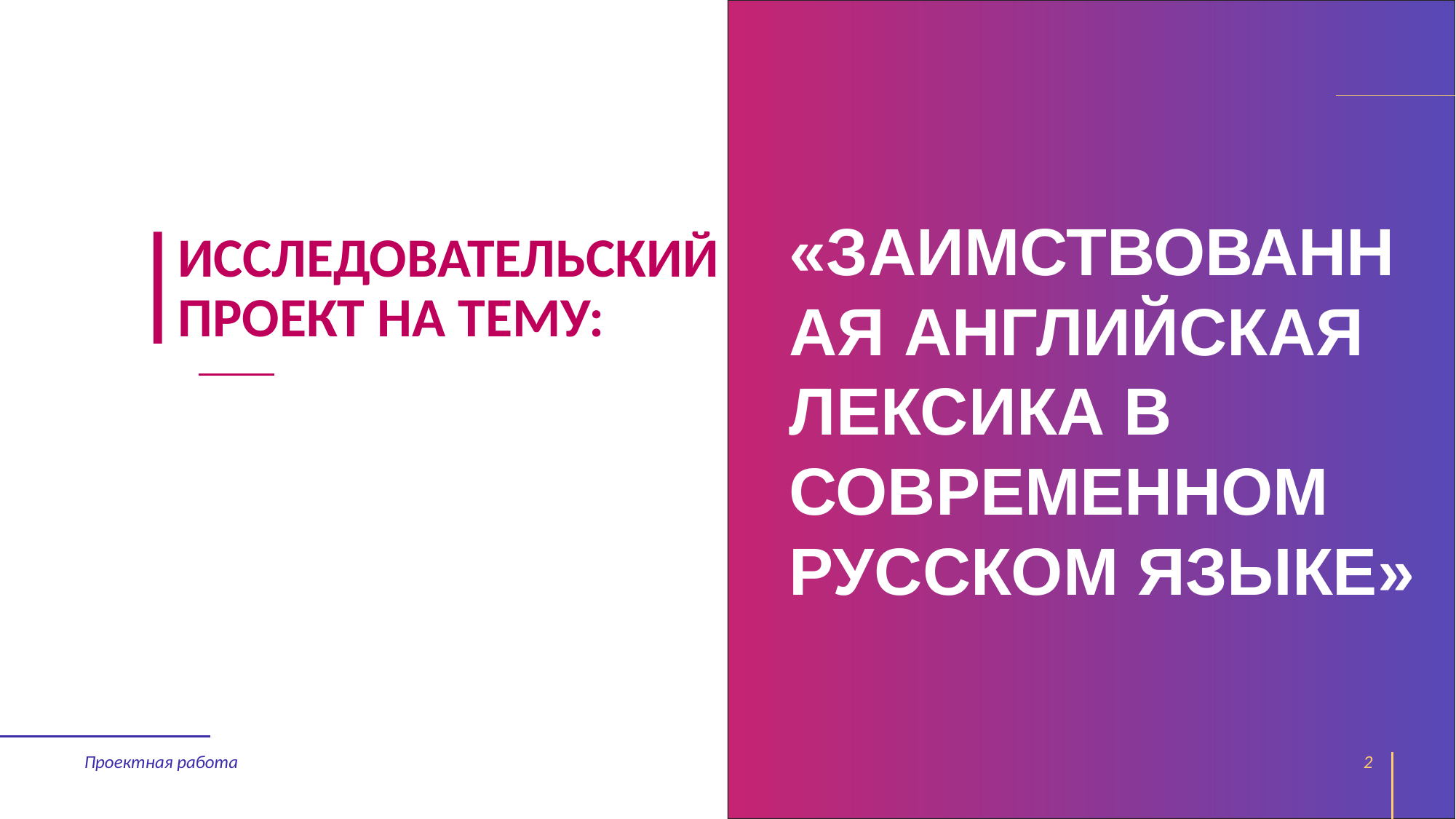

«ЗАИМСТВОВАННАЯ АНГЛИЙСКАЯ ЛЕКСИКА В СОВРЕМЕННОМ РУССКОМ ЯЗЫКЕ»
# ИССЛЕДОВАТЕЛЬСКИЙ ПРОЕКТ НА ТЕМУ:

Проектная работа
2